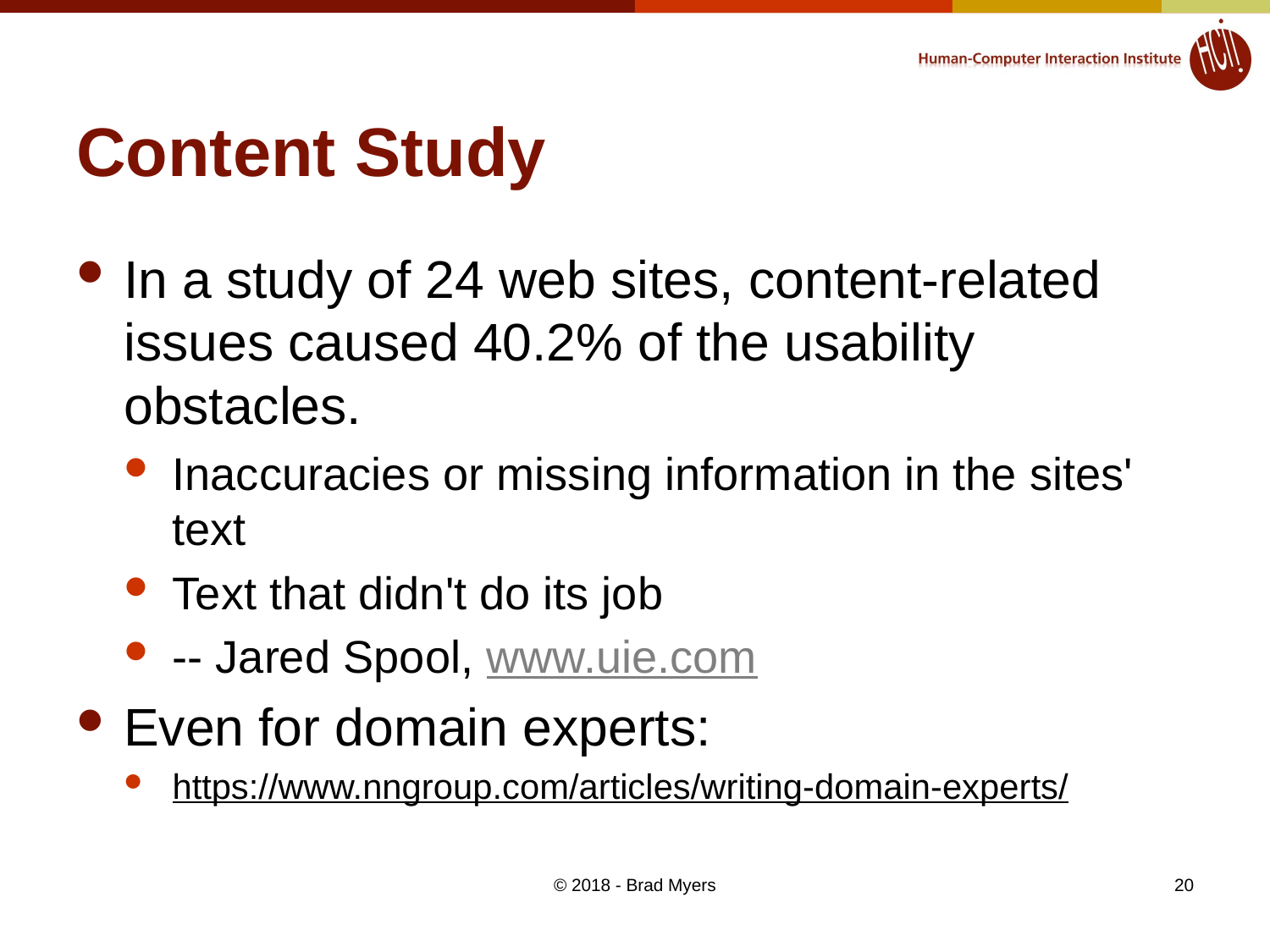

# Content Study
In a study of 24 web sites, content-related issues caused 40.2% of the usability obstacles.
Inaccuracies or missing information in the sites' text
Text that didn't do its job
-- Jared Spool, www.uie.com
Even for domain experts:
https://www.nngroup.com/articles/writing-domain-experts/
© 2018 - Brad Myers
20